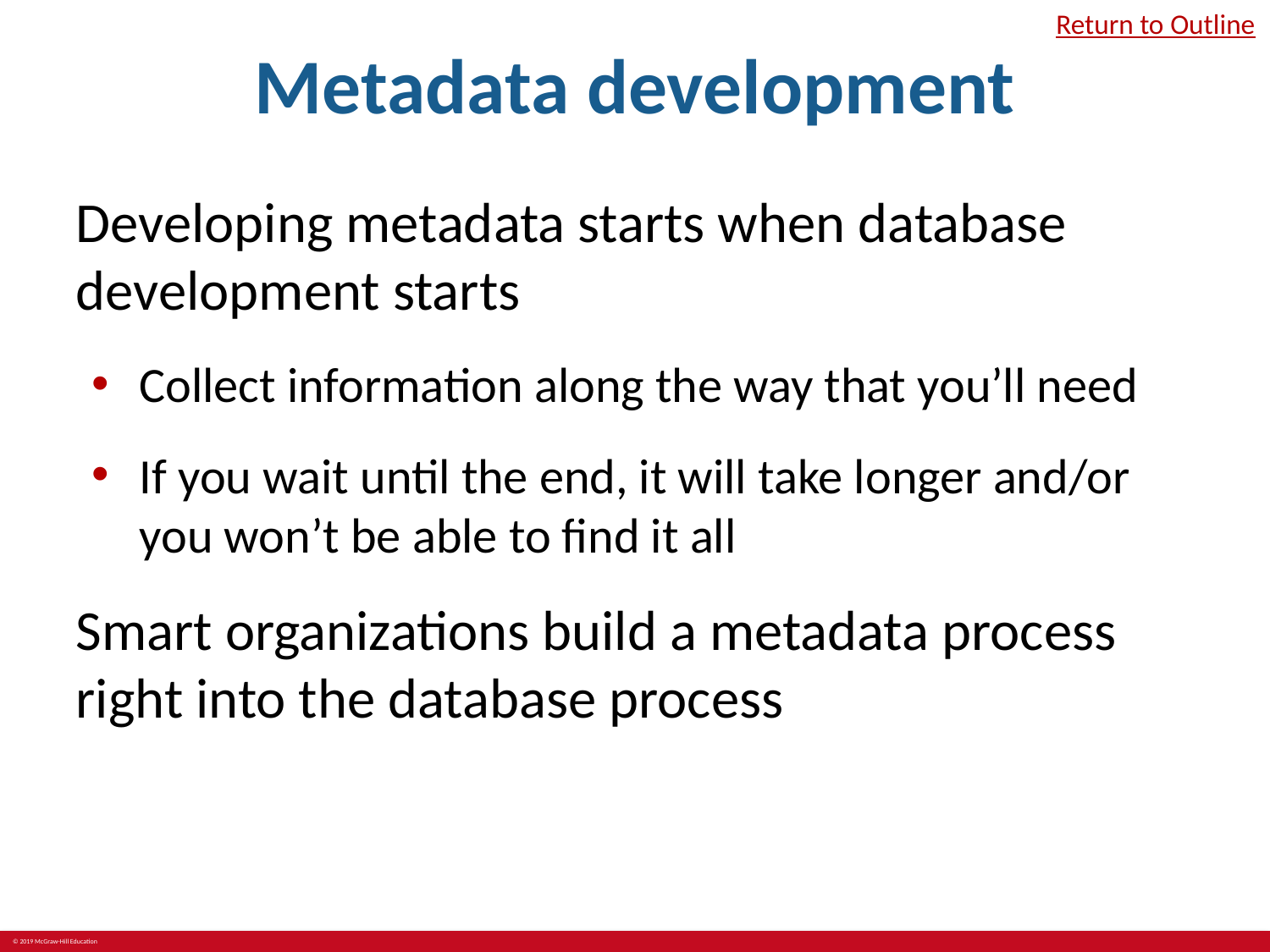

# Metadata development
Return to Outline
Developing metadata starts when database development starts
Collect information along the way that you’ll need
If you wait until the end, it will take longer and/or you won’t be able to find it all
Smart organizations build a metadata process right into the database process